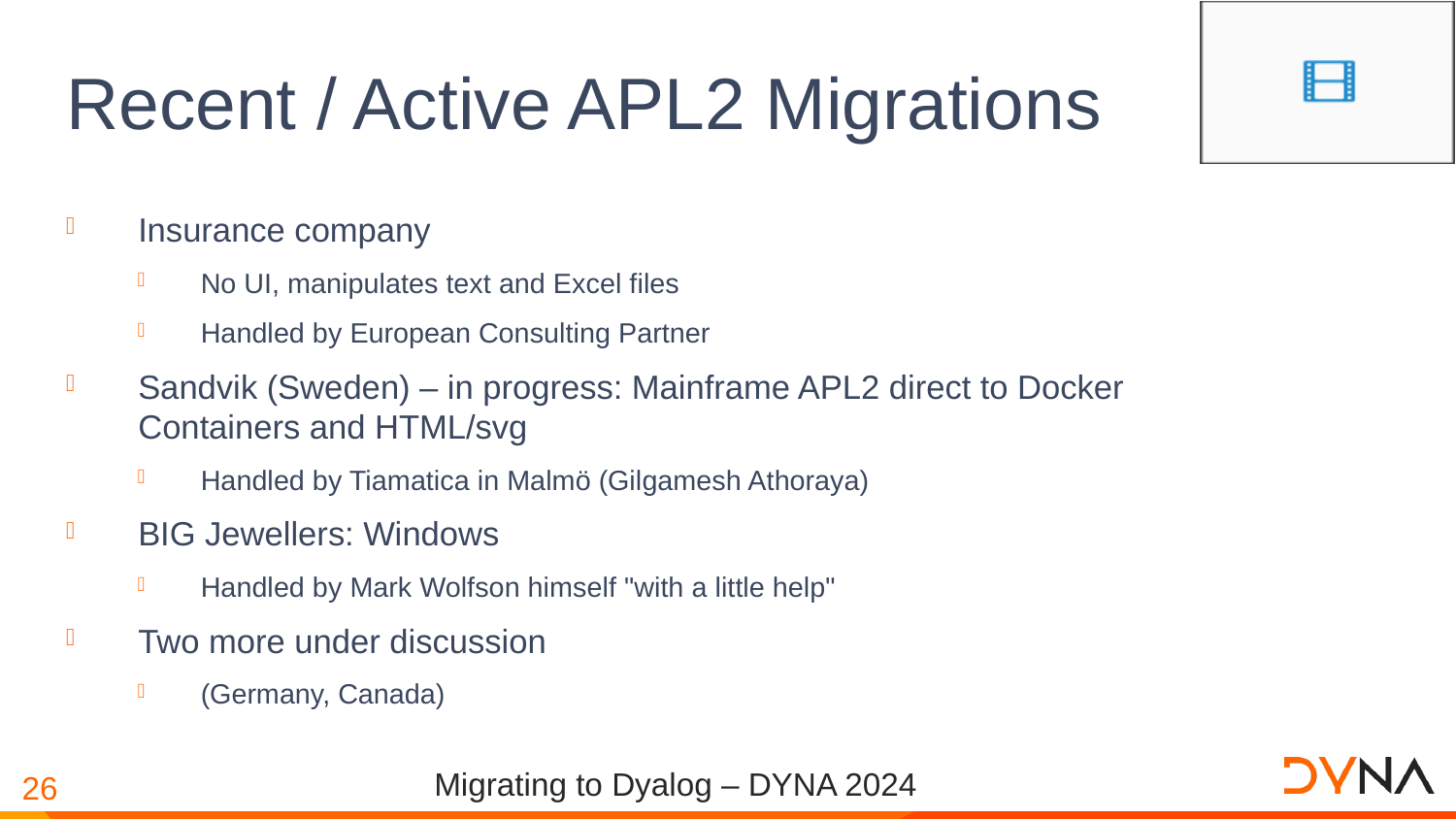

# Recent / Active APL2 Migrations
Insurance company
No UI, manipulates text and Excel files
Handled by European Consulting Partner
Sandvik (Sweden) – in progress: Mainframe APL2 direct to Docker Containers and HTML/svg
Handled by Tiamatica in Malmö (Gilgamesh Athoraya)
BIG Jewellers: Windows
Handled by Mark Wolfson himself "with a little help"
Two more under discussion
(Germany, Canada)